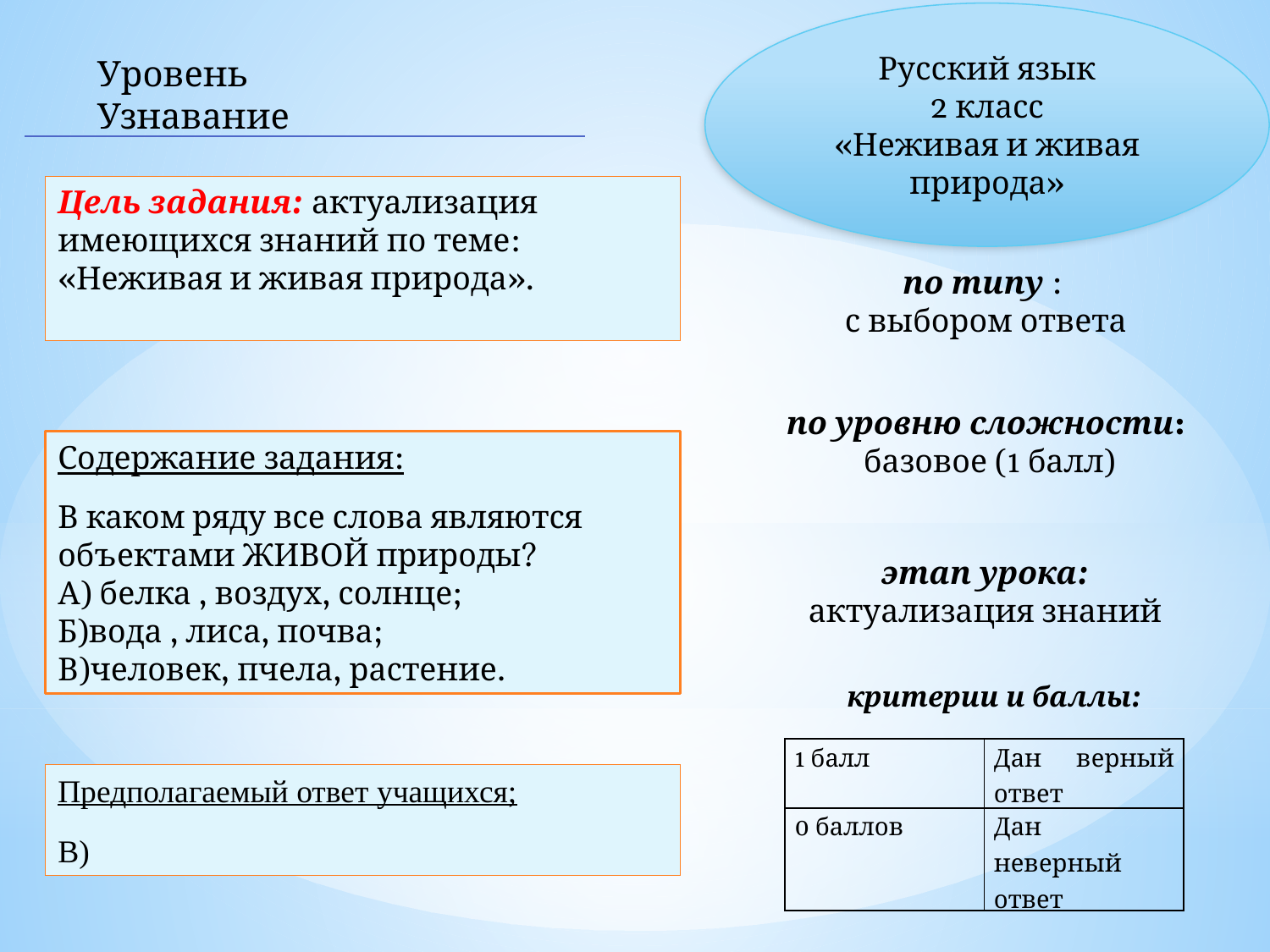

Русский язык
2 класс
«Неживая и живая природа»
Уровень
Узнавание
Цель задания: актуализация имеющихся знаний по теме: «Неживая и живая природа».

по типу :
с выбором ответа
по уровню сложности:
 базовое (1 балл)
Содержание задания:

В каком ряду все слова являются объектами ЖИВОЙ природы?
А) белка , воздух, солнце;
Б)вода , лиса, почва;
В)человек, пчела, растение.
этап урока:
актуализация знаний
критерии и баллы:
| 1 балл | Дан верный ответ |
| --- | --- |
| 0 баллов | Дан неверный ответ |
Предполагаемый ответ учащихся;

В)